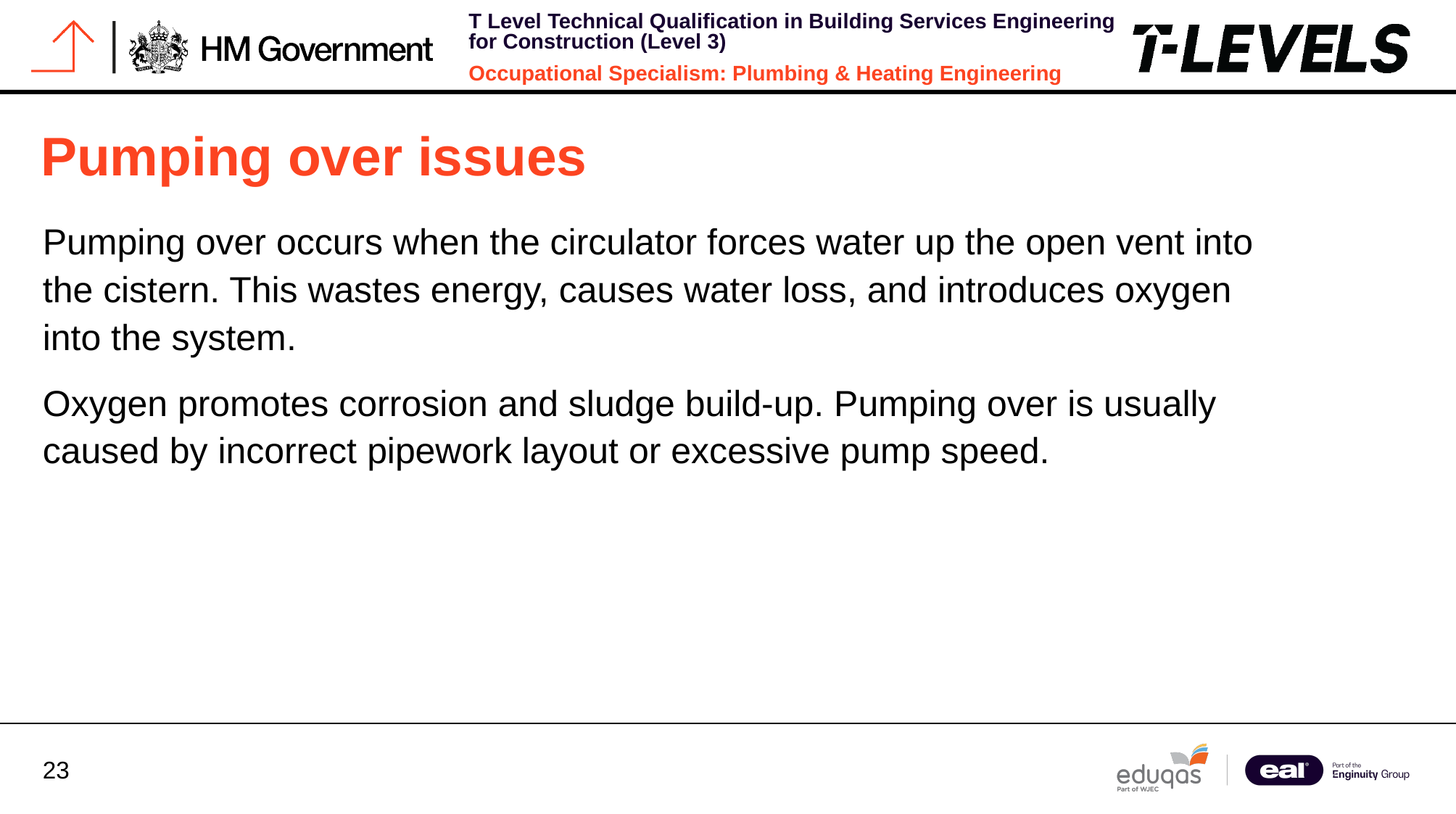

# Pumping over issues
Pumping over occurs when the circulator forces water up the open vent into the cistern. This wastes energy, causes water loss, and introduces oxygen into the system.
Oxygen promotes corrosion and sludge build-up. Pumping over is usually caused by incorrect pipework layout or excessive pump speed.